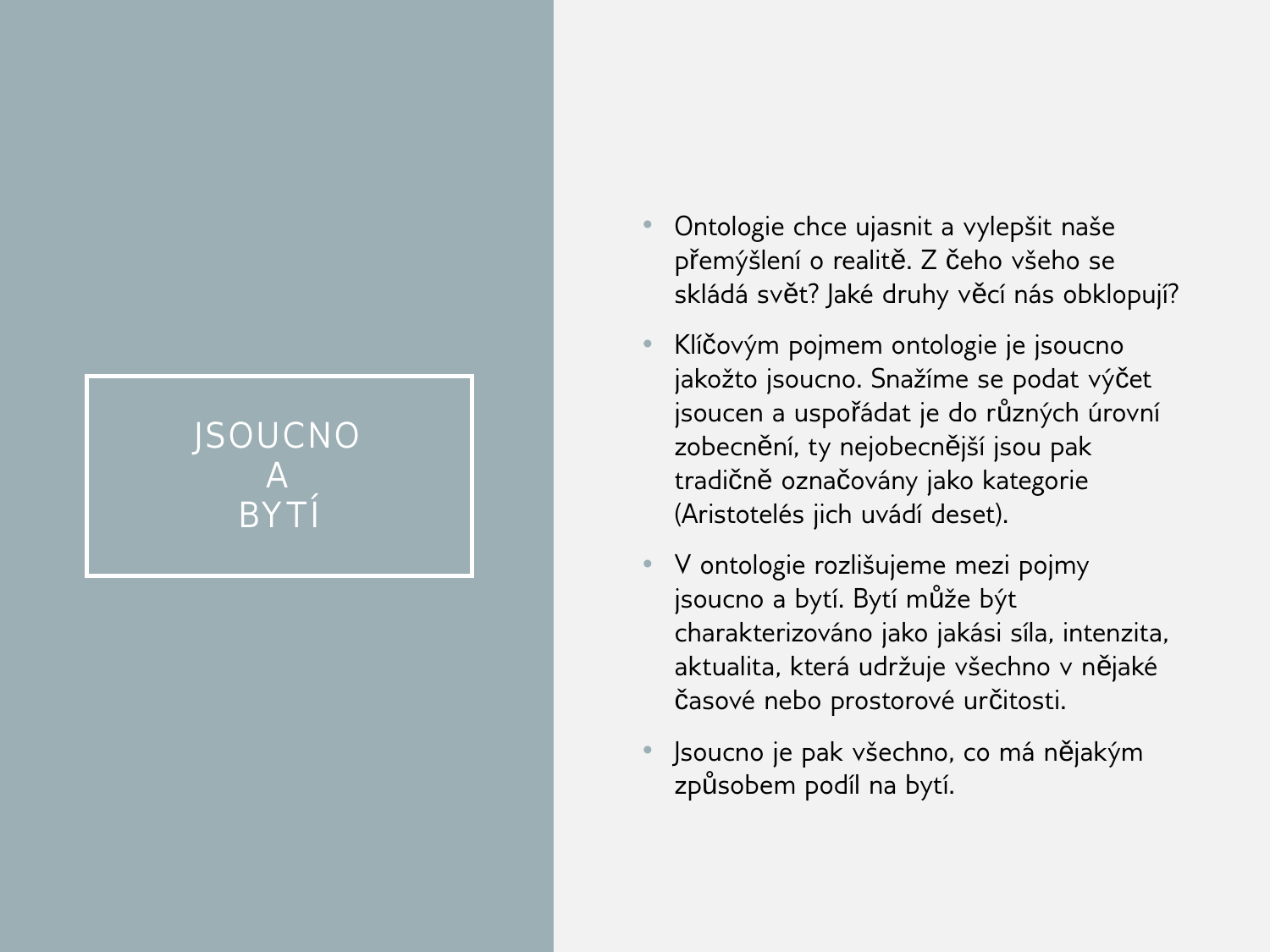

Ontologie chce ujasnit a vylepšit naše přemýšlení o realitě. Z čeho všeho se skládá svět? Jaké druhy věcí nás obklopují?
Klíčovým pojmem ontologie je jsoucno jakožto jsoucno. Snažíme se podat výčet jsoucen a uspořádat je do různých úrovní zobecnění, ty nejobecnější jsou pak tradičně označovány jako kategorie (Aristotelés jich uvádí deset).
V ontologie rozlišujeme mezi pojmy jsoucno a bytí. Bytí může být charakterizováno jako jakási síla, intenzita, aktualita, která udržuje všechno v nějaké časové nebo prostorové určitosti.
Jsoucno je pak všechno, co má nějakým způsobem podíl na bytí.
# Jsoucno a Bytí